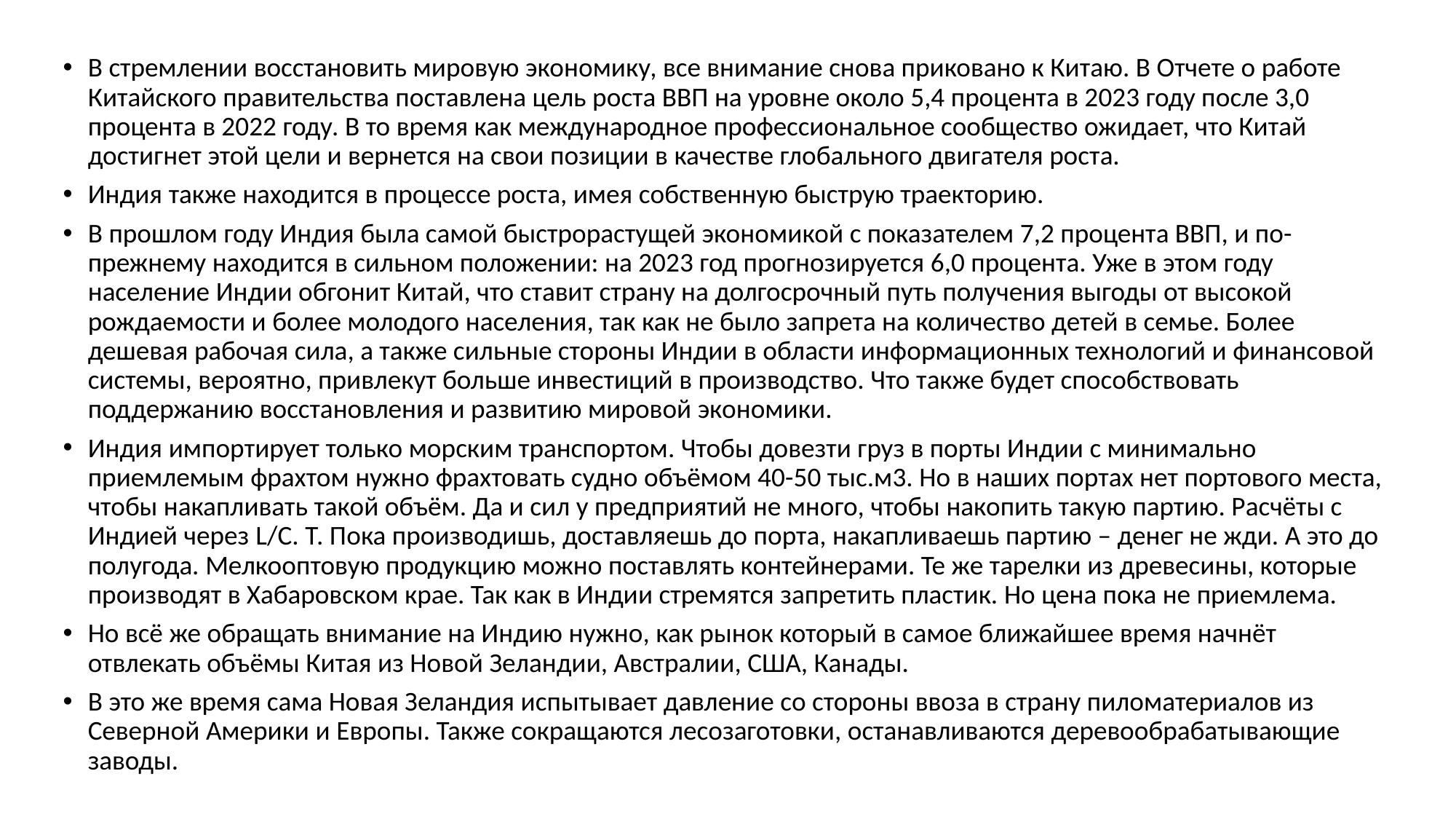

В стремлении восстановить мировую экономику, все внимание снова приковано к Китаю. В Отчете о работе Китайского правительства поставлена цель роста ВВП на уровне около 5,4 процента в 2023 году после 3,0 процента в 2022 году. В то время как международное профессиональное сообщество ожидает, что Китай достигнет этой цели и вернется на свои позиции в качестве глобального двигателя роста.
Индия также находится в процессе роста, имея собственную быструю траекторию.
В прошлом году Индия была самой быстрорастущей экономикой с показателем 7,2 процента ВВП, и по-прежнему находится в сильном положении: на 2023 год прогнозируется 6,0 процента. Уже в этом году население Индии обгонит Китай, что ставит страну на долгосрочный путь получения выгоды от высокой рождаемости и более молодого населения, так как не было запрета на количество детей в семье. Более дешевая рабочая сила, а также сильные стороны Индии в области информационных технологий и финансовой системы, вероятно, привлекут больше инвестиций в производство. Что также будет способствовать поддержанию восстановления и развитию мировой экономики.
Индия импортирует только морским транспортом. Чтобы довезти груз в порты Индии с минимально приемлемым фрахтом нужно фрахтовать судно объёмом 40-50 тыс.м3. Но в наших портах нет портового места, чтобы накапливать такой объём. Да и сил у предприятий не много, чтобы накопить такую партию. Расчёты с Индией через L/C. Т. Пока производишь, доставляешь до порта, накапливаешь партию – денег не жди. А это до полугода. Мелкооптовую продукцию можно поставлять контейнерами. Те же тарелки из древесины, которые производят в Хабаровском крае. Так как в Индии стремятся запретить пластик. Но цена пока не приемлема.
Но всё же обращать внимание на Индию нужно, как рынок который в самое ближайшее время начнёт отвлекать объёмы Китая из Новой Зеландии, Австралии, США, Канады.
В это же время сама Новая Зеландия испытывает давление со стороны ввоза в страну пиломатериалов из Северной Америки и Европы. Также сокращаются лесозаготовки, останавливаются деревообрабатывающие заводы.